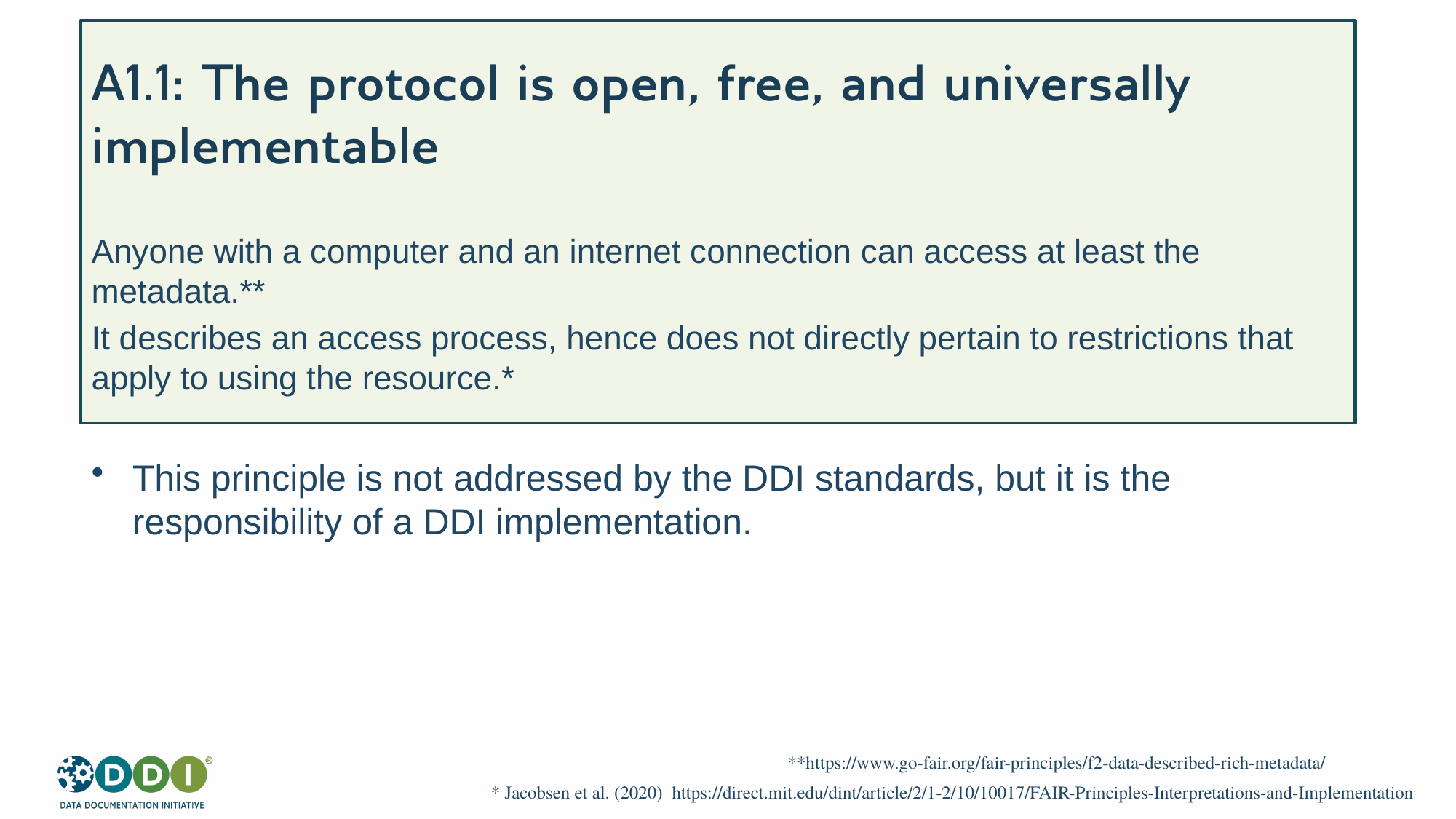

# A1.1: The protocol is open, free, and universally implementable
Anyone with a computer and an internet connection can access at least the metadata.**
It describes an access process, hence does not directly pertain to restrictions that apply to using the resource.*

This principle is not addressed by the DDI standards, but it is the responsibility of a DDI implementation.
**https://www.go-fair.org/fair-principles/f2-data-described-rich-metadata/
* Jacobsen et al. (2020)  https://direct.mit.edu/dint/article/2/1-2/10/10017/FAIR-Principles-Interpretations-and-Implementation